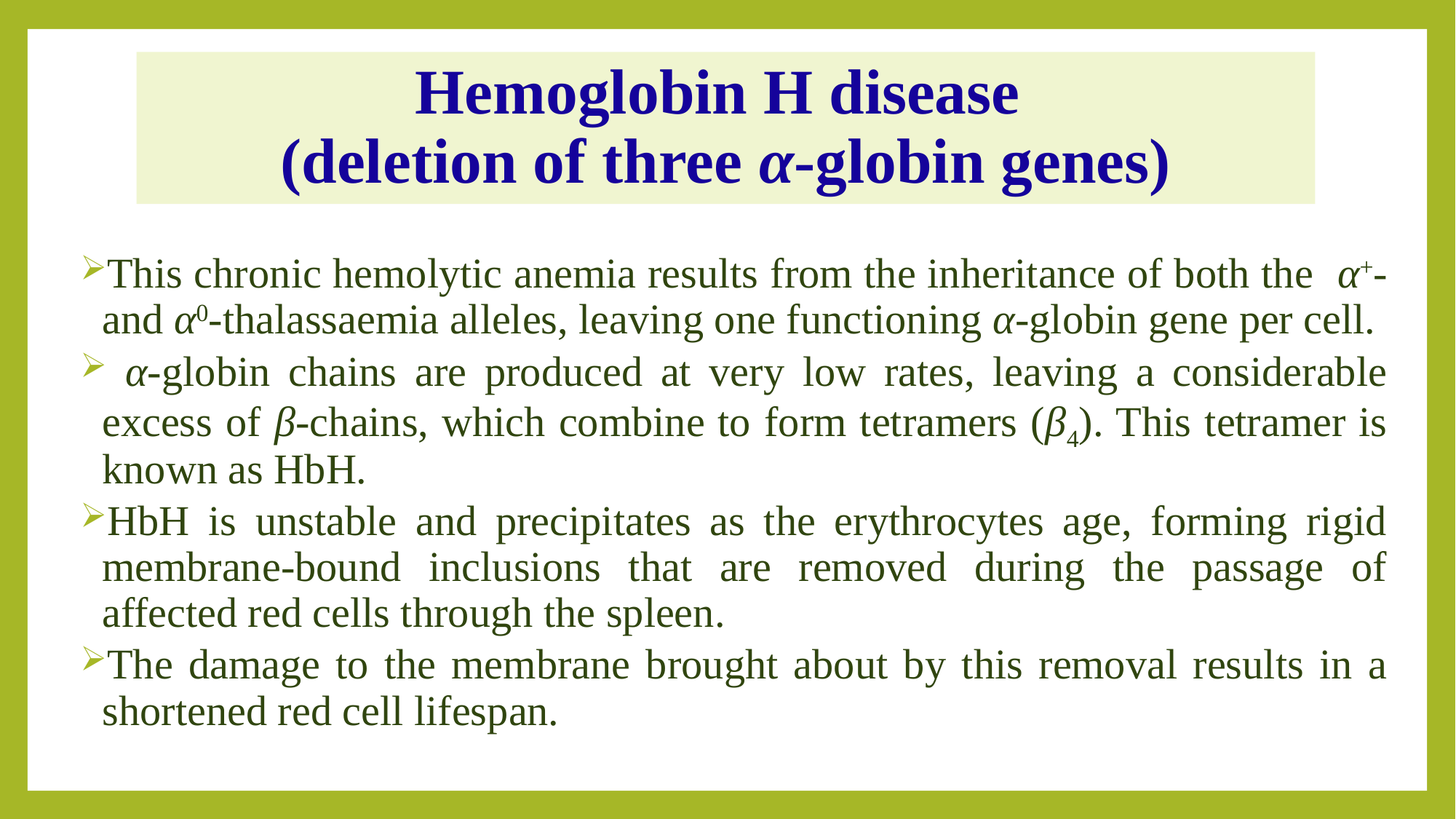

# Hemoglobin H disease (deletion of three α-globin genes)
This chronic hemolytic anemia results from the inheritance of both the  α+- and α0-thalassaemia alleles, leaving one functioning α-globin gene per cell.
 α-globin chains are produced at very low rates, leaving a considerable excess of β-chains, which combine to form tetramers (β4). This tetramer is known as HbH.
HbH is unstable and precipitates as the erythrocytes age, forming rigid membrane-bound inclusions that are removed during the passage of affected red cells through the spleen.
The damage to the membrane brought about by this removal results in a shortened red cell lifespan.